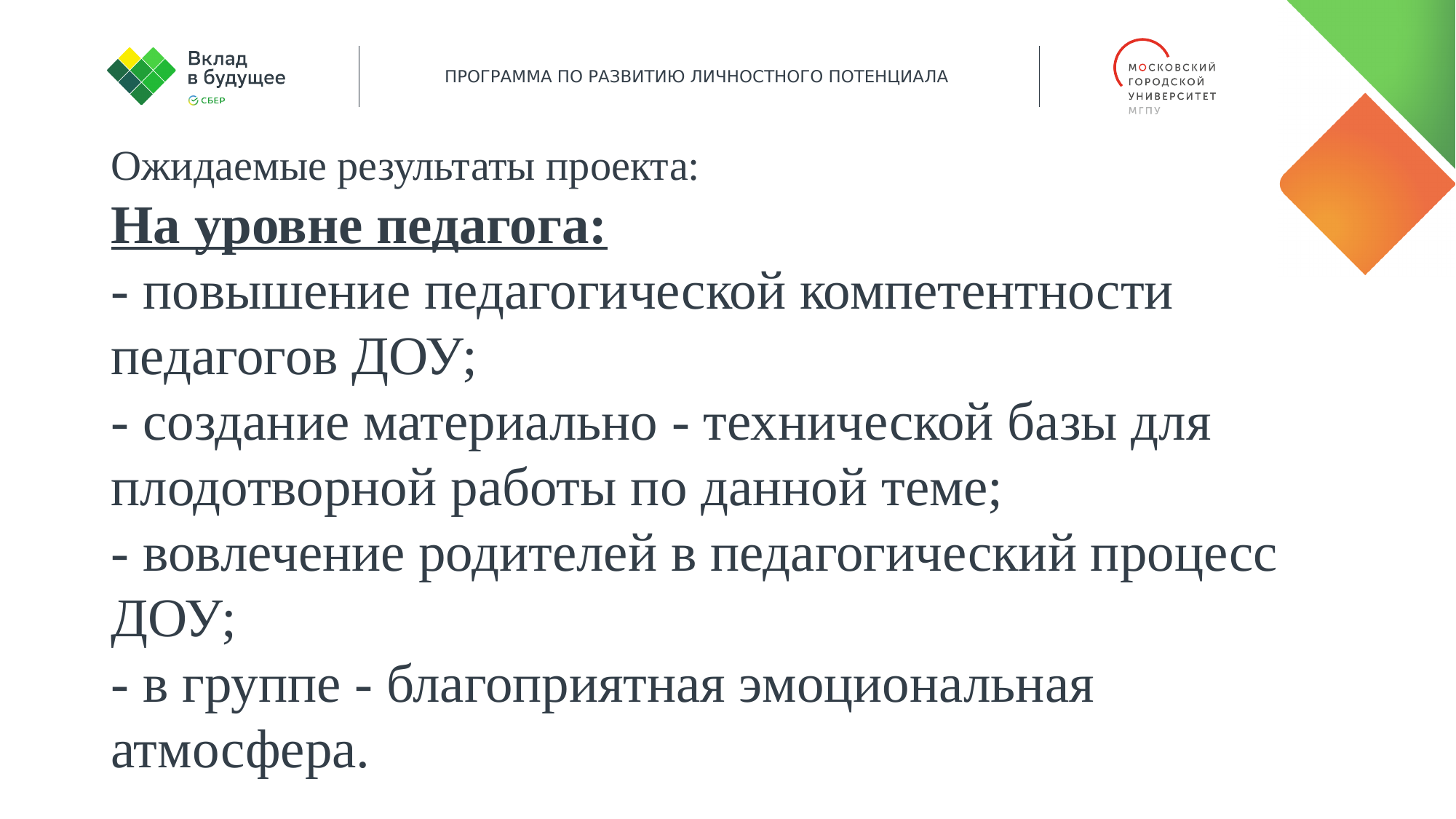

Ожидаемые результаты проекта:
На уровне педагога:
- повышение педагогической компетентности педагогов ДОУ;
- создание материально - технической базы для плодотворной работы по данной теме;
- вовлечение родителей в педагогический процесс ДОУ;
- в группе - благоприятная эмоциональная атмосфера.